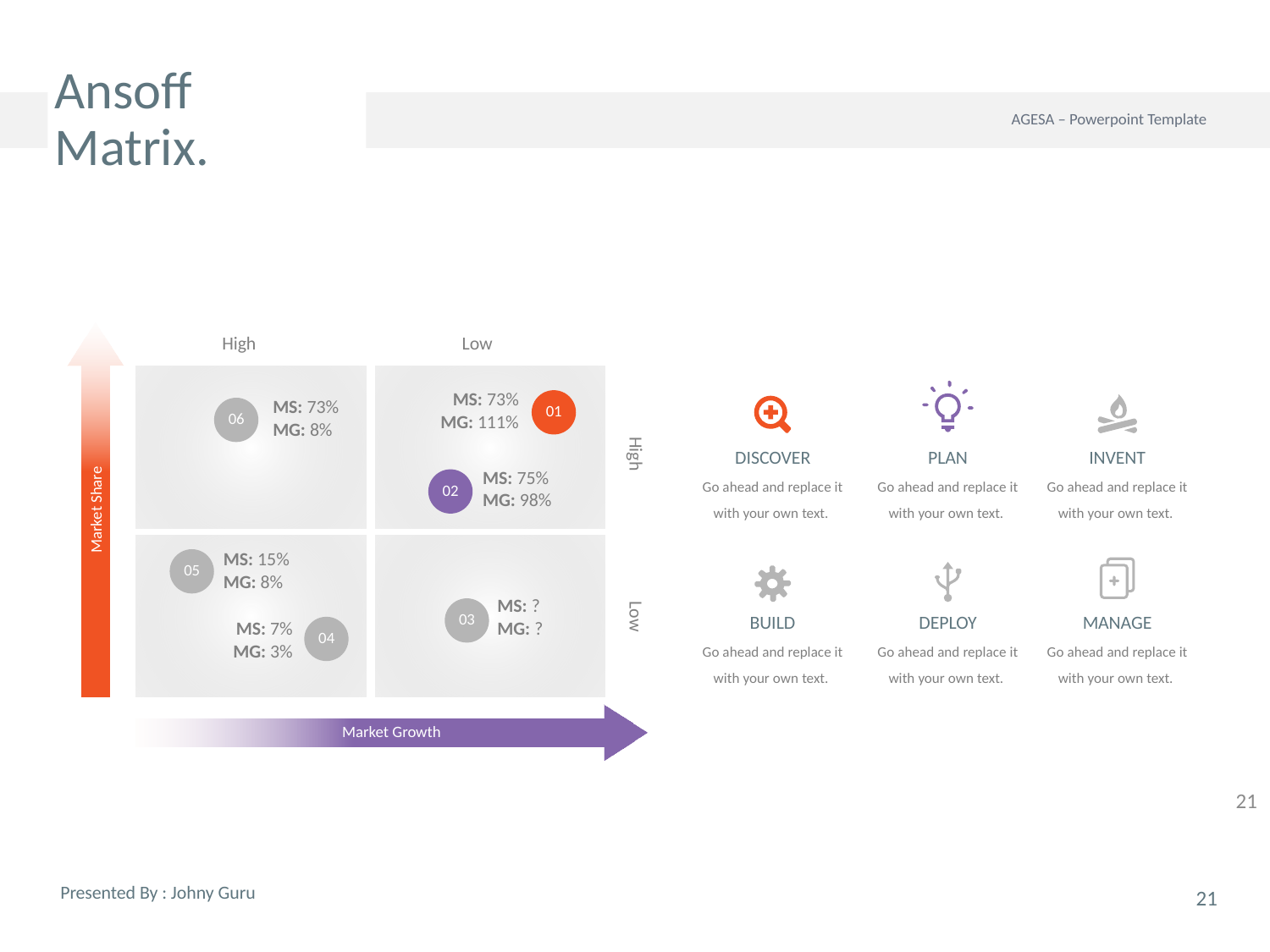

Ansoff Matrix.
High
Low

MS: 73%
MG: 111%
MS: 73%
MG: 8%

01

06
High
DISCOVER
PLAN
INVENT
MS: 75%
MG: 98%
Go ahead and replace it with your own text.
Go ahead and replace it with your own text.
Go ahead and replace it with your own text.

02

Market Share
MS: 15%
MG: 8%

05

MS: ?
MG: ?

Low
03
BUILD
DEPLOY
MANAGE
MS: 7%
MG: 3%

04
Go ahead and replace it with your own text.
Go ahead and replace it with your own text.
Go ahead and replace it with your own text.

Market Growth
21
Presented By : Johny Guru